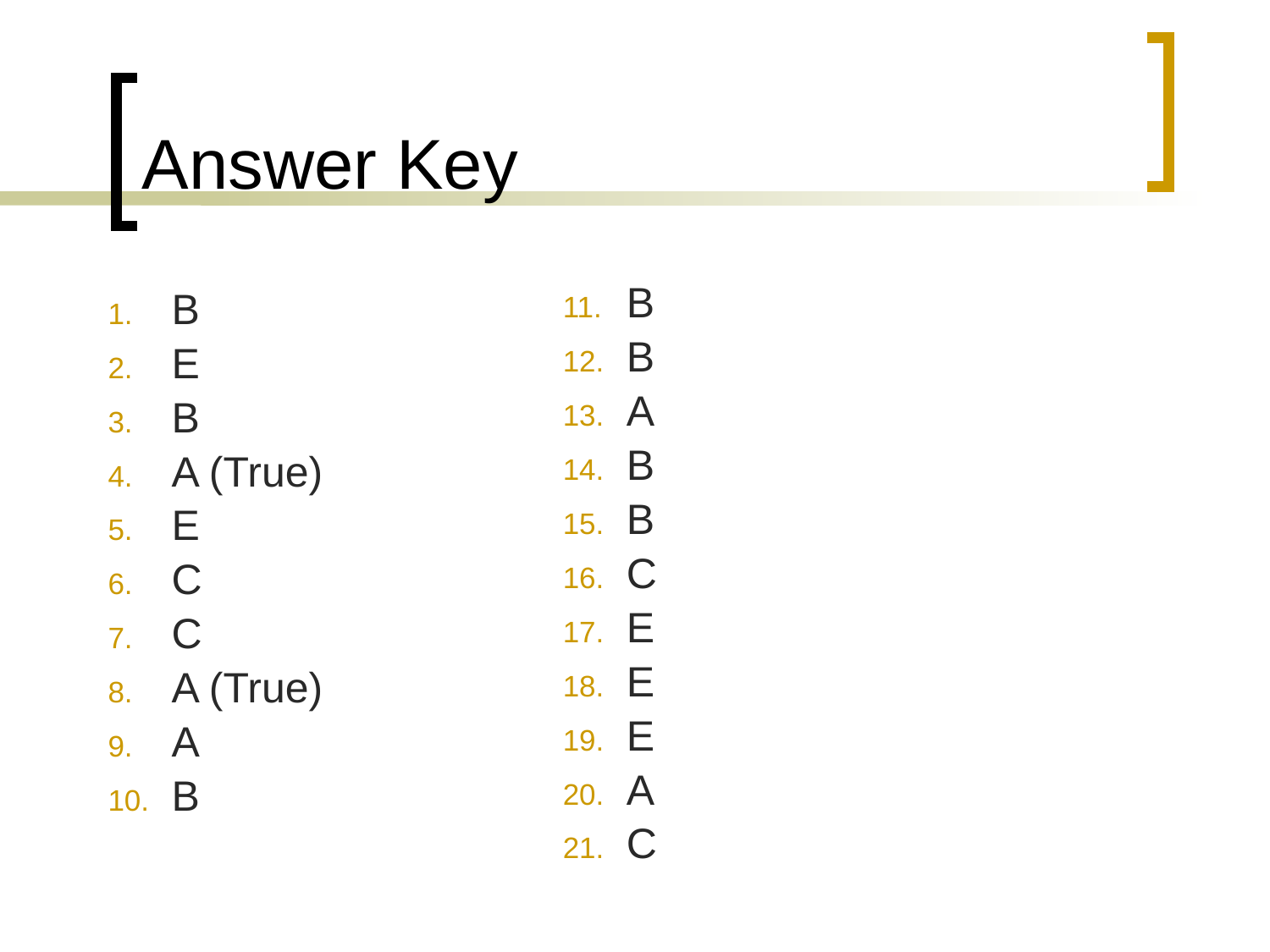

# Answer Key

B
E
B
A (True)
E
C
C
A (True)
A
B

B
B
A
B
B
C
E
E
E
A
C